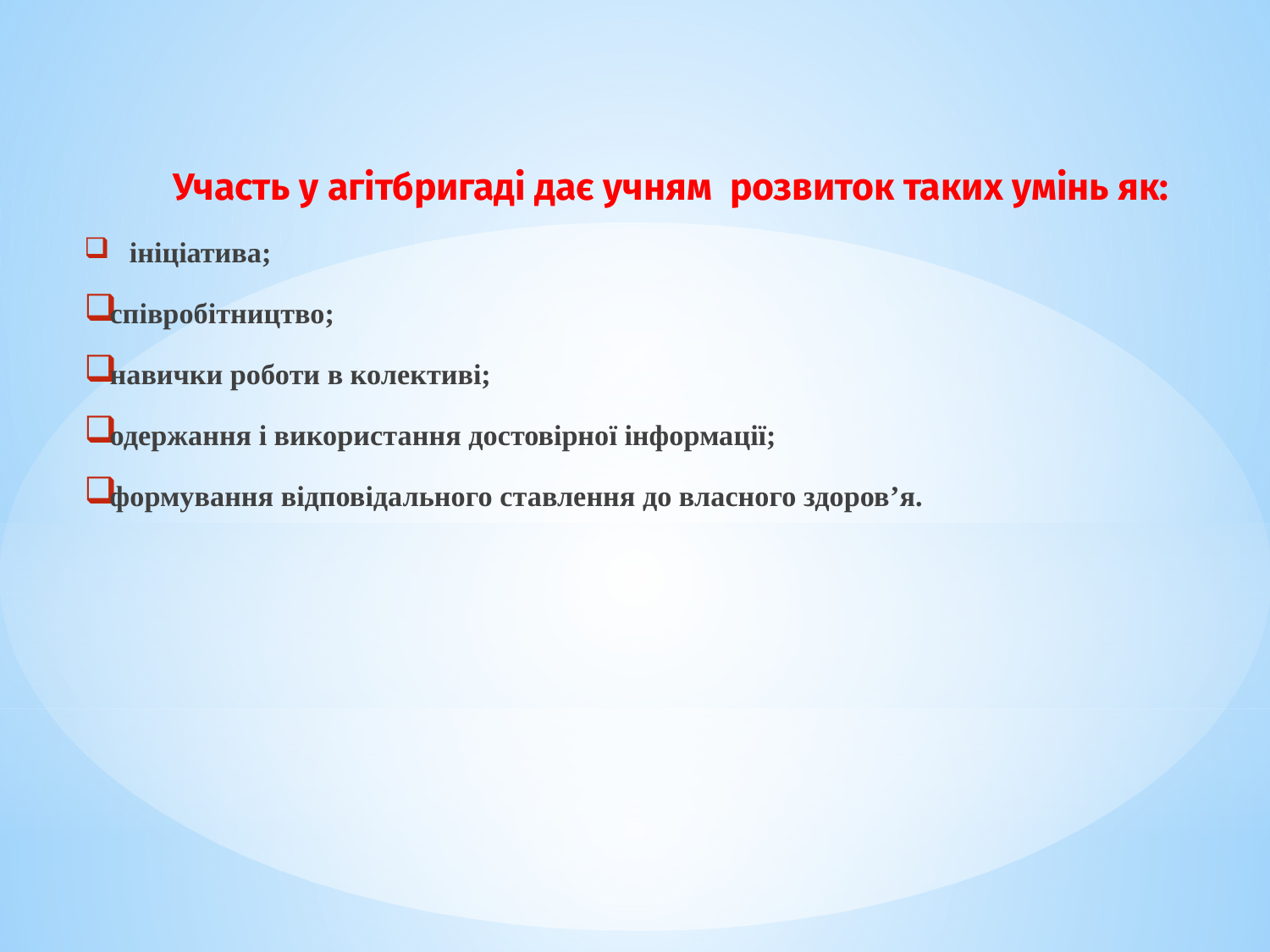

Участь у агітбригаді дає учням  розвиток таких умінь як:
   ініціатива;
співробітництво;
навички роботи в колективі;
одержання і використання достовірної інформації;
формування відповідального ставлення до власного здоров’я.